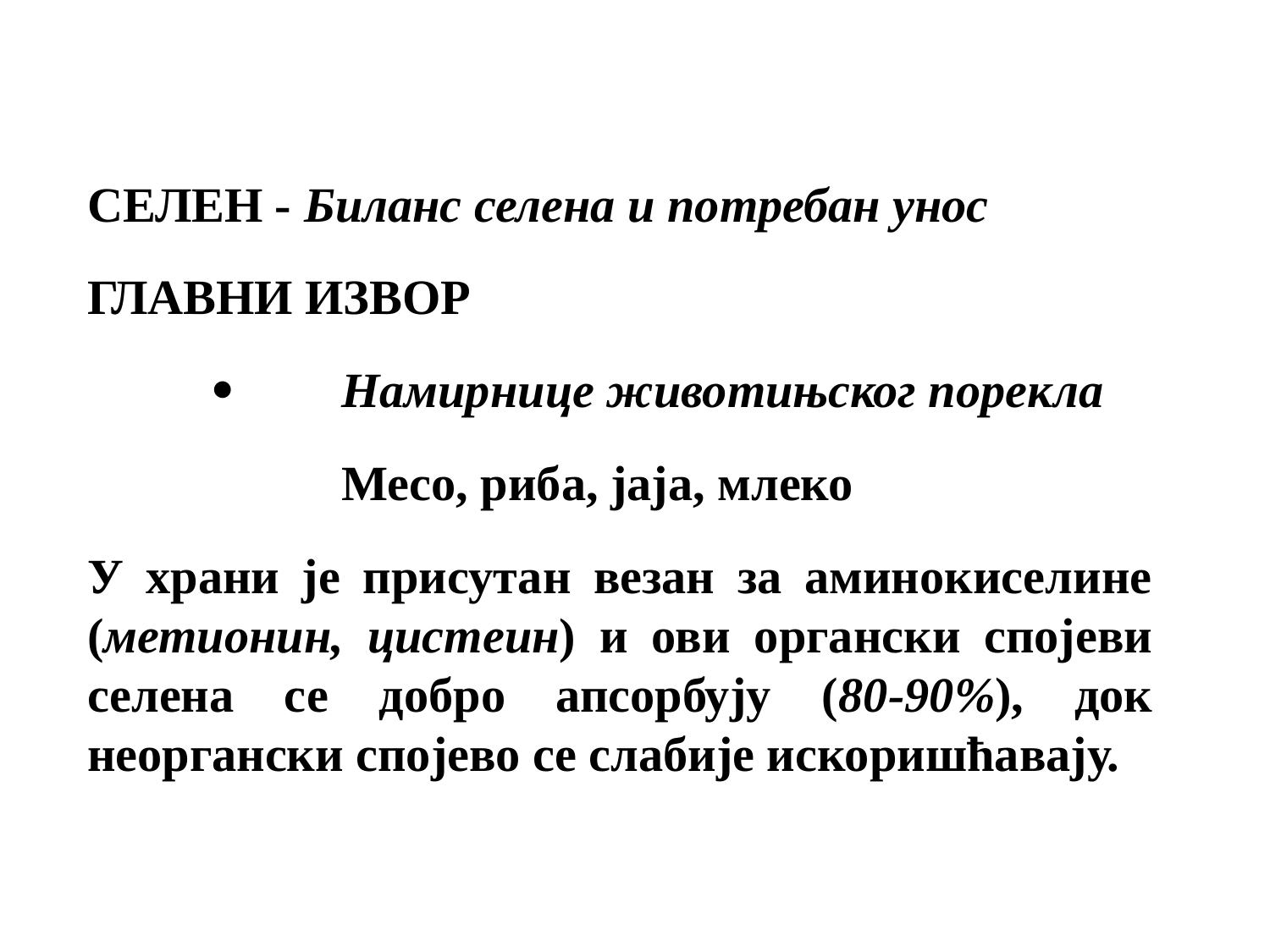

СЕЛЕН - Биланс селена и потребан унос

ГЛАВНИ ИЗВОР

•	Намирнице животињског порекла

Месо, риба, јаја, млеко

У храни је присутан везан за аминокиселине (метионин, цистеин) и ови органски спојеви селена се добро апсорбују (80-90%), док неоргански спојево се слабије искоришћавају.